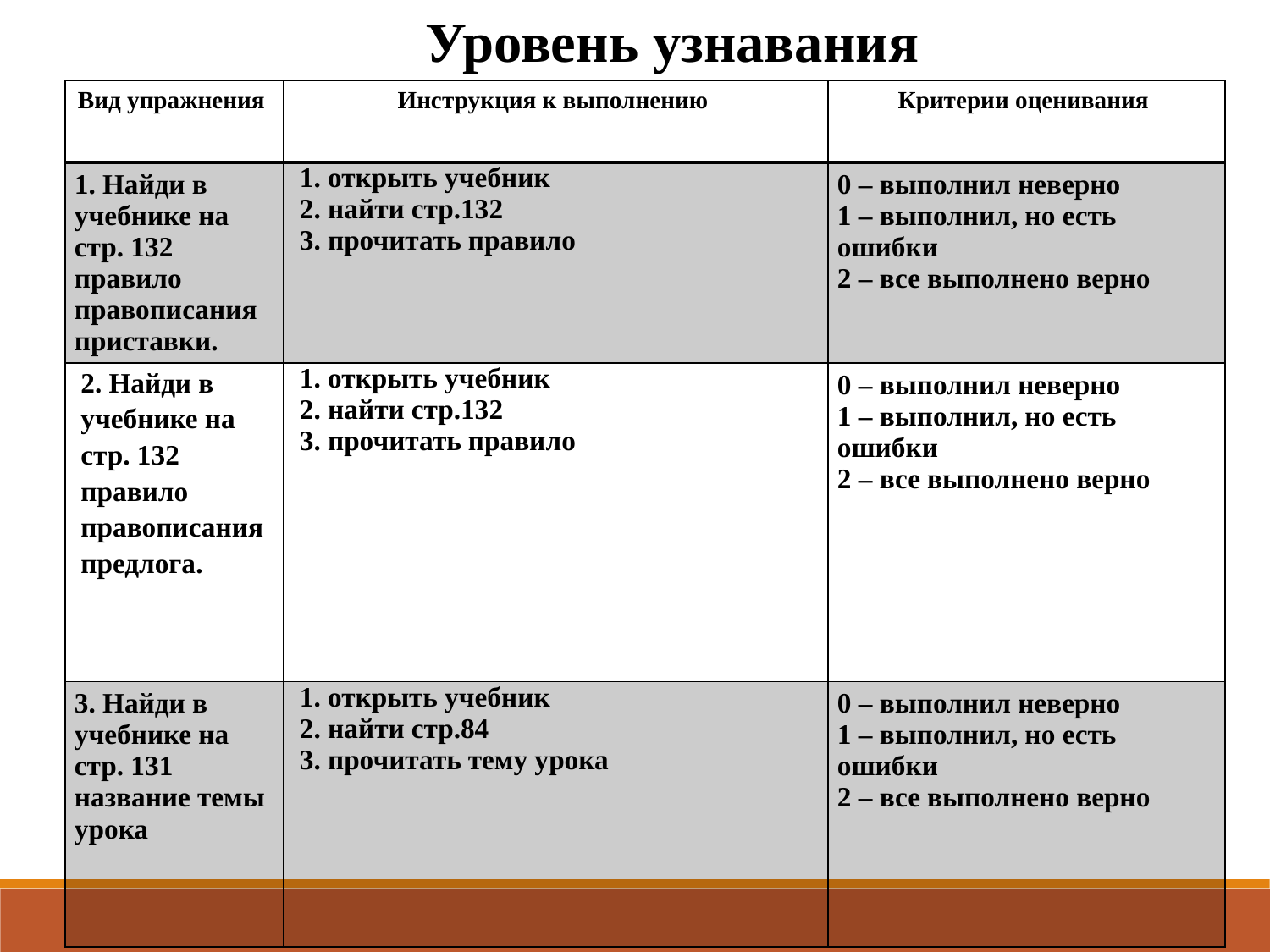

Уровень узнавания
| Вид упражнения | Инструкция к выполнению | Критерии оценивания |
| --- | --- | --- |
| 1. Найди в учебнике на стр. 132 правило правописания приставки. | 1. открыть учебник 2. найти стр.132 3. прочитать правило | 0 – выполнил неверно 1 – выполнил, но есть ошибки 2 – все выполнено верно |
| 2. Найди в учебнике на стр. 132 правило правописания предлога. | 1. открыть учебник 2. найти стр.132 3. прочитать правило | 0 – выполнил неверно 1 – выполнил, но есть ошибки 2 – все выполнено верно |
| 3. Найди в учебнике на стр. 131 название темы урока | 1. открыть учебник 2. найти стр.84 3. прочитать тему урока | 0 – выполнил неверно 1 – выполнил, но есть ошибки 2 – все выполнено верно |